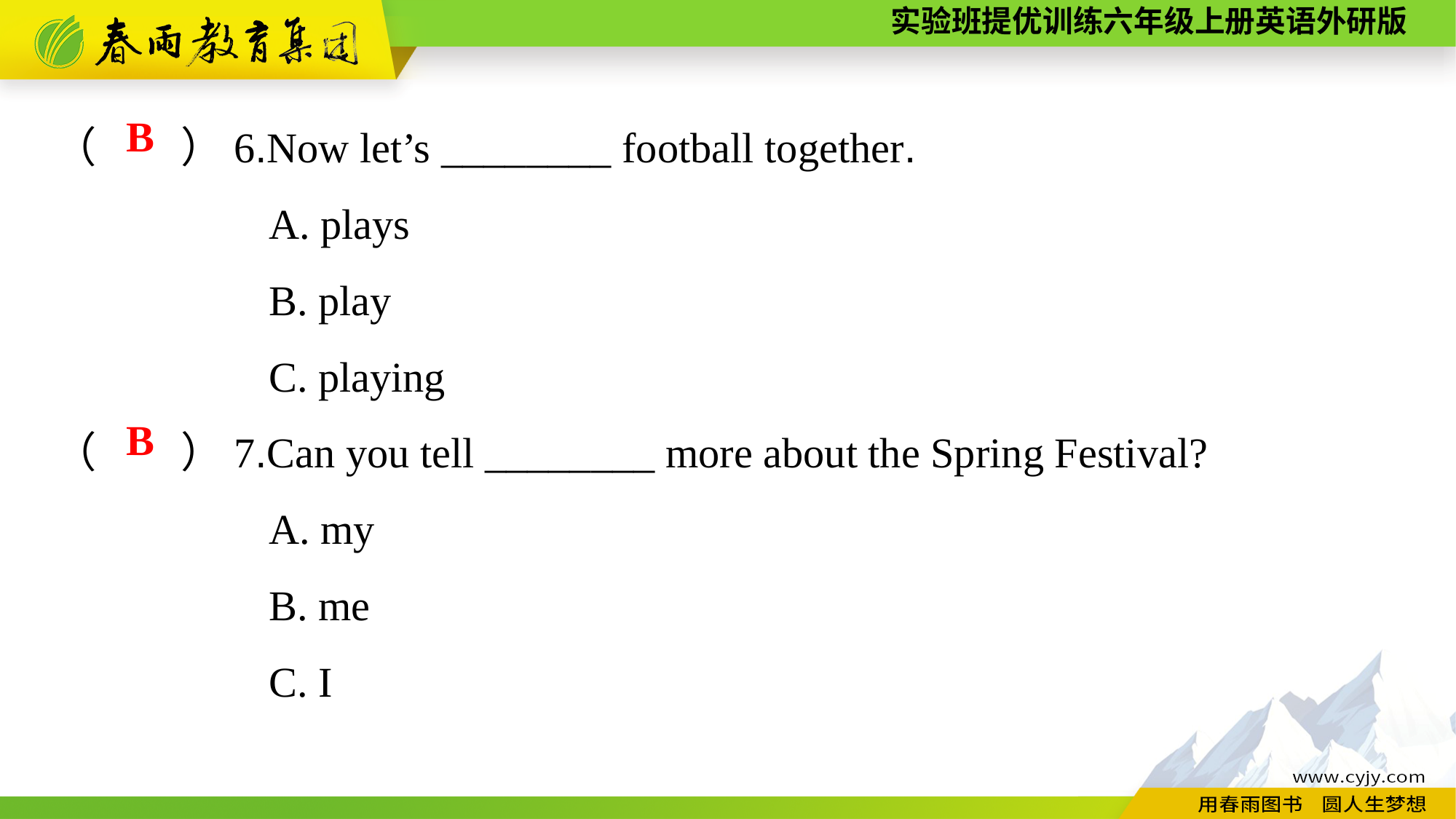

（　　）6.Now let’s ________ football together.
A. plays
B. play
C. playing
（　　）7.Can you tell ________ more about the Spring Festival?
A. my
B. me
C. I
B
B